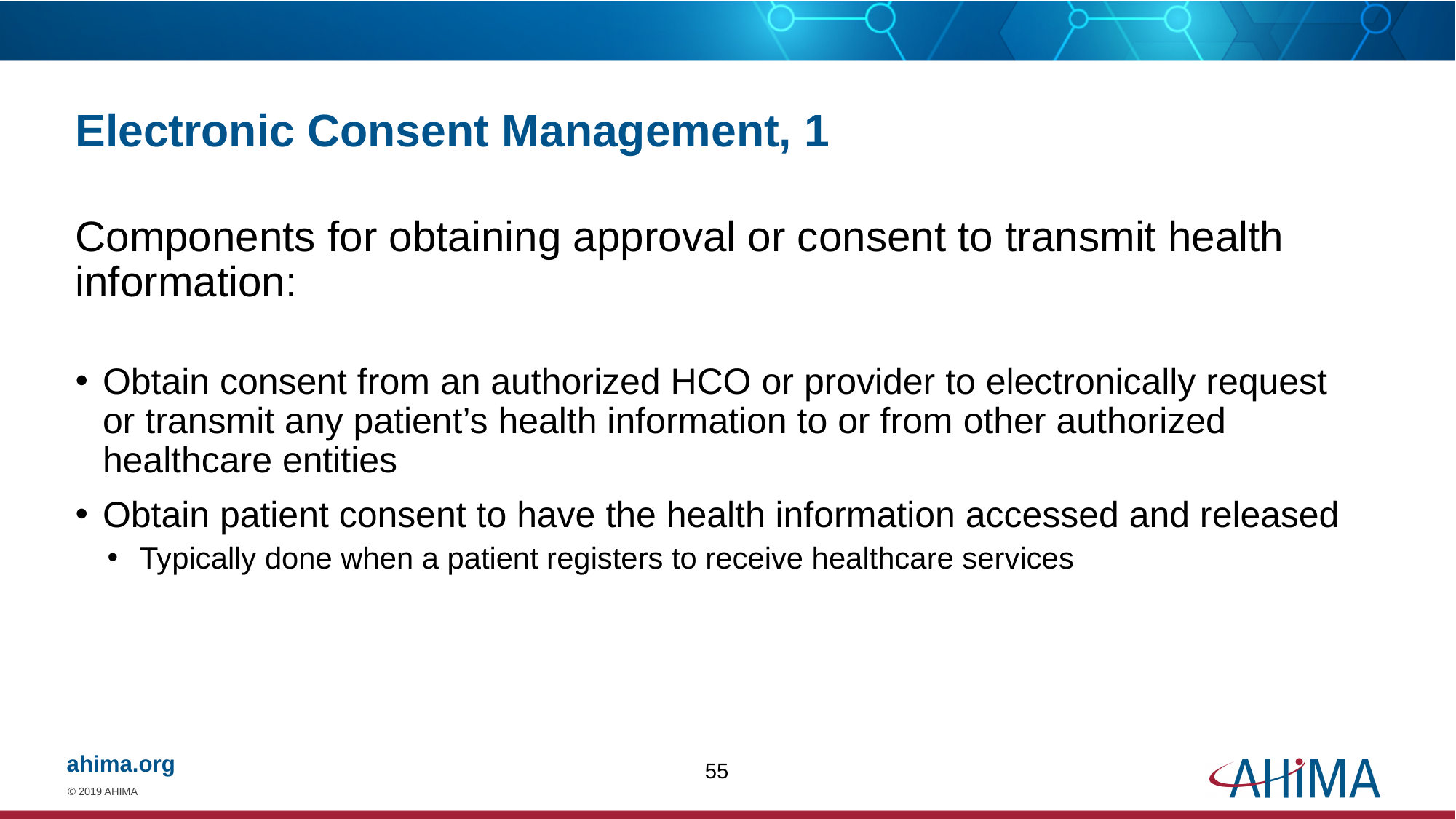

# Electronic Consent Management, 1
Components for obtaining approval or consent to transmit health information:

Obtain consent from an authorized HCO or provider to electronically request or transmit any patient’s health information to or from other authorized healthcare entities
Obtain patient consent to have the health information accessed and released
Typically done when a patient registers to receive healthcare services